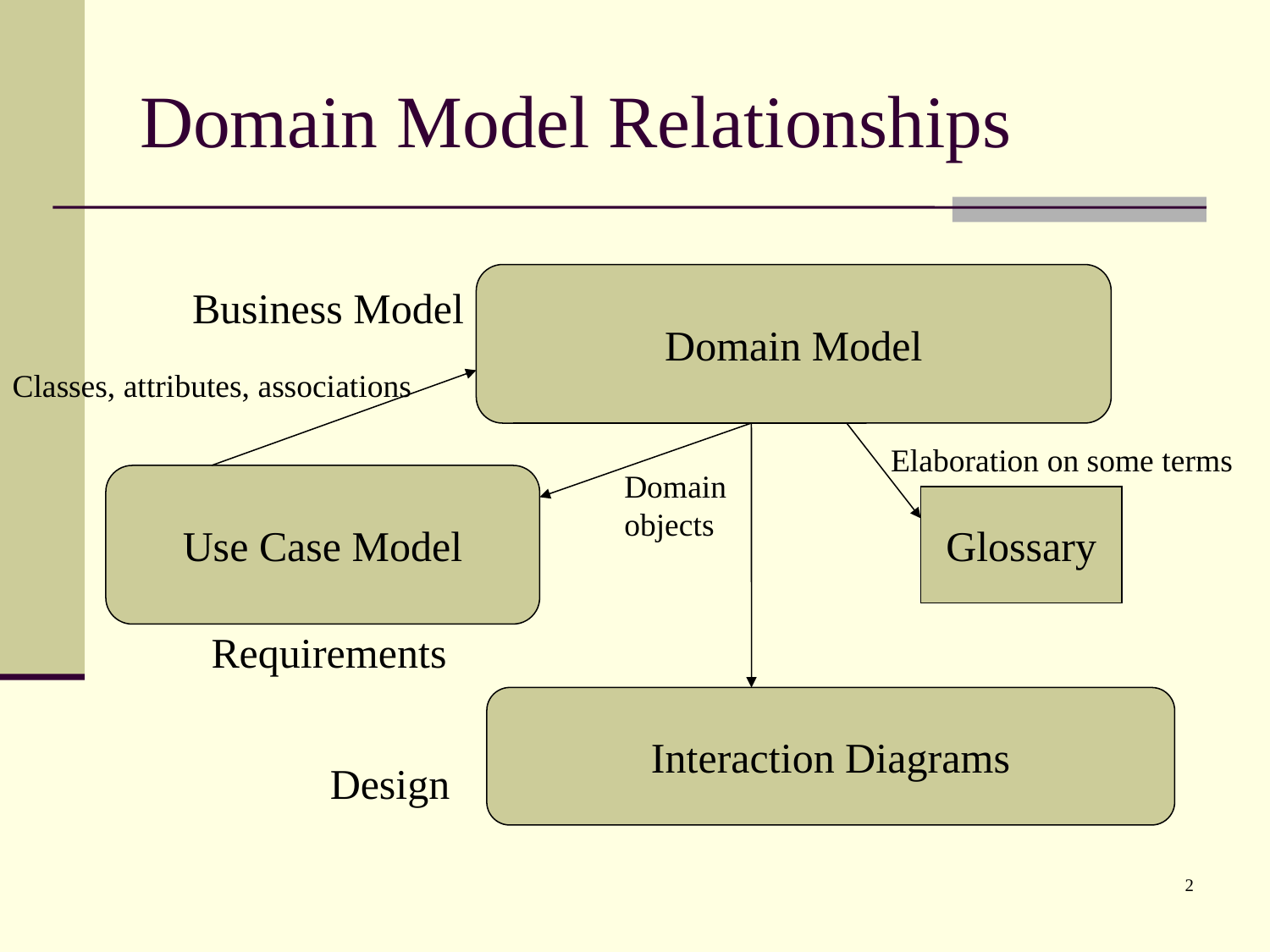

# Domain Model Relationships
Domain Model
Business Model
Classes, attributes, associations

Elaboration on some terms
Domain
objects
Use Case Model
Glossary
Requirements
Interaction Diagrams
Design
2